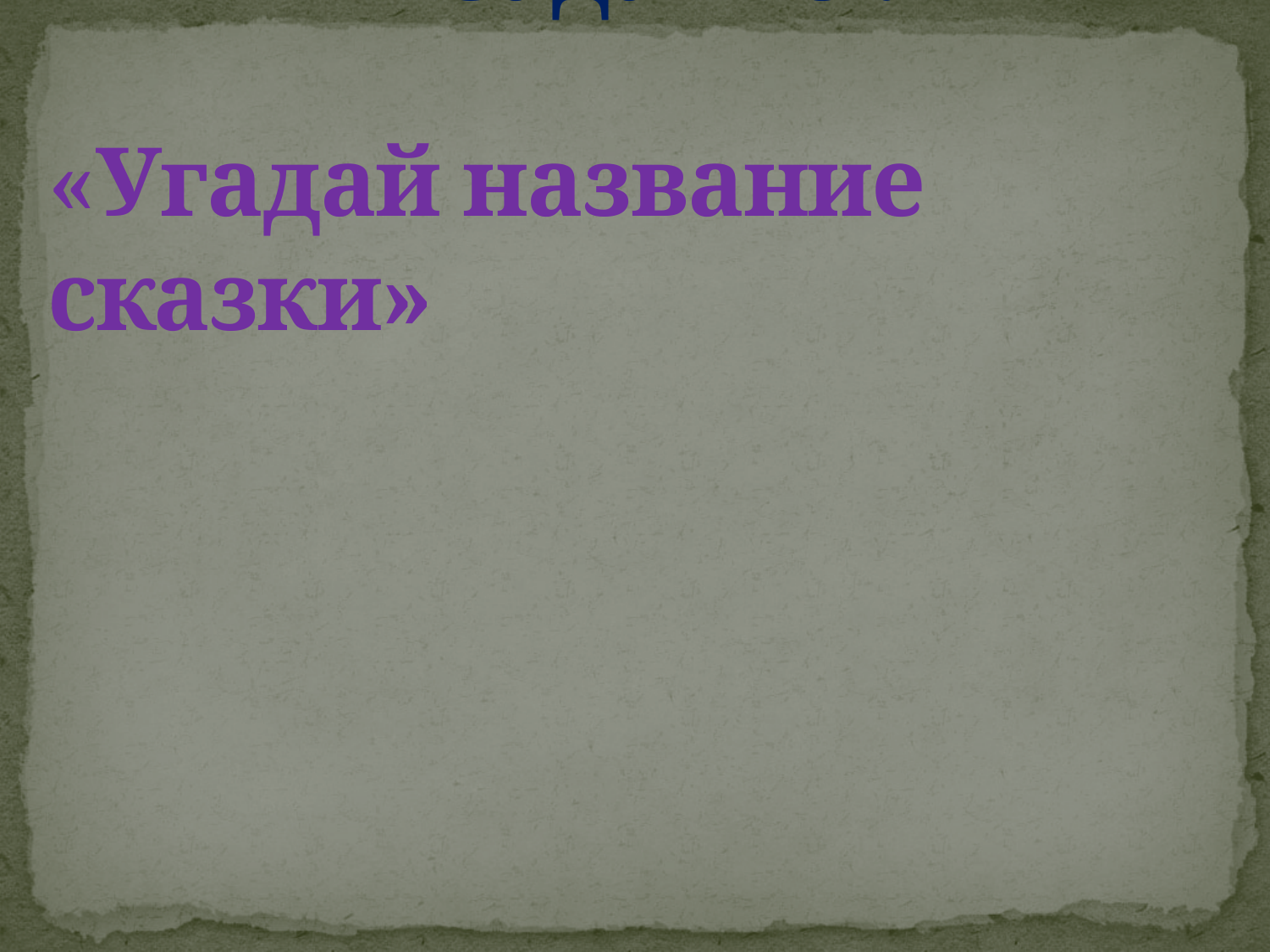

# 2 задание : «Угадай название сказки»